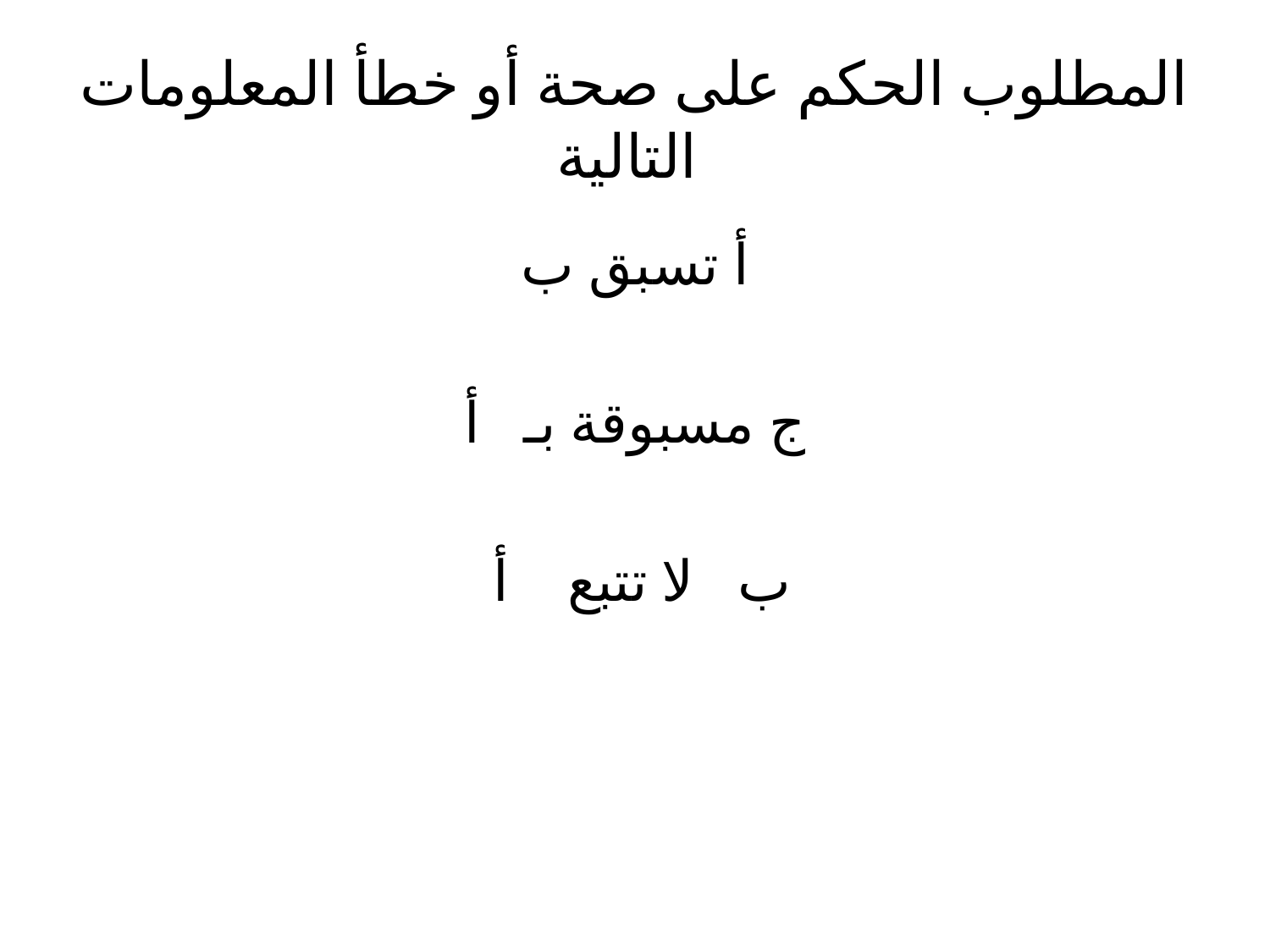

# المطلوب الحكم على صحة أو خطأ المعلومات التالية
أ تسبق ب

ج مسبوقة بـ   أ

ب   لا تتبع    أ